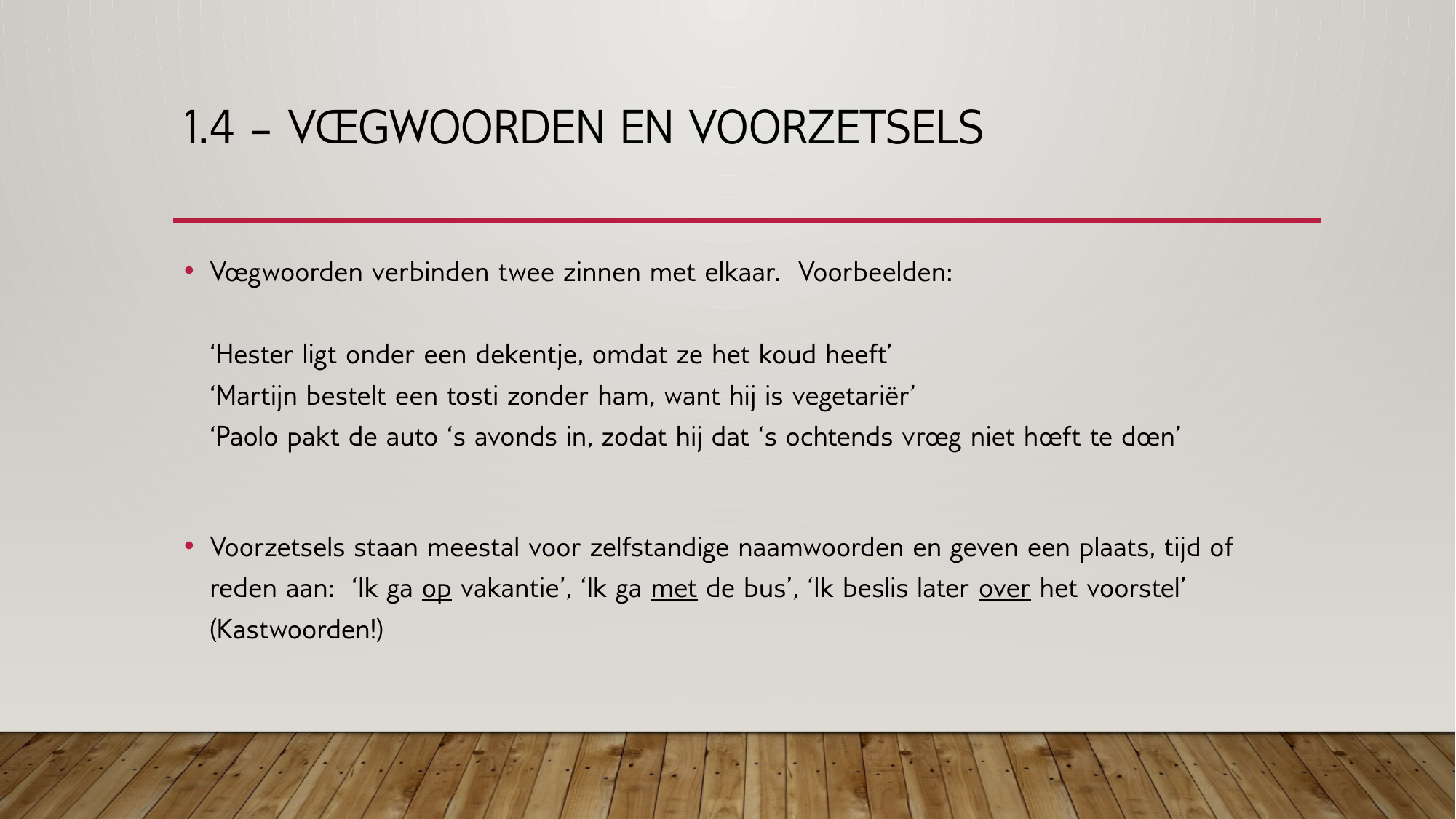

# 1.4 – voegwoorden en voorzetsels
Voegwoorden verbinden twee zinnen met elkaar.  Voorbeelden:
‘Hester ligt onder een dekentje, omdat ze het koud heeft’
‘Martijn bestelt een tosti zonder ham, want hij is vegetariër’
‘Paolo pakt de auto ‘s avonds in, zodat hij dat ‘s ochtends vroeg niet hoeft te doen’

Voorzetsels staan meestal voor zelfstandige naamwoorden en geven een plaats, tijd of reden aan:  ‘Ik ga op vakantie’, ‘Ik ga met de bus’, ‘Ik beslis later over het voorstel’
(Kastwoorden!)